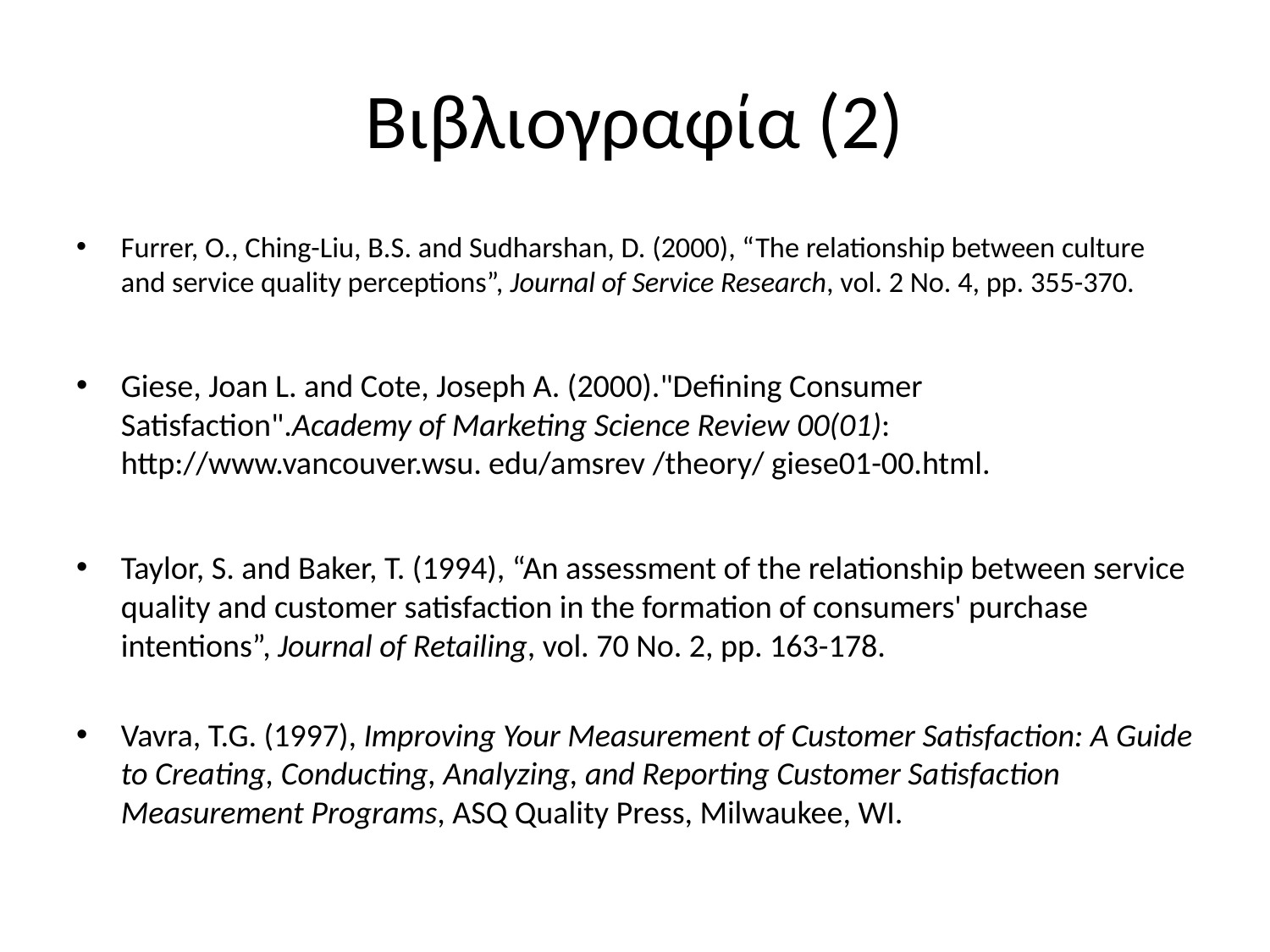

# Βιβλιογραφία (2)
Furrer, O., Ching-Liu, B.S. and Sudharshan, D. (2000), “The relationship between culture and service quality perceptions”, Journal of Service Research, vol. 2 No. 4, pp. 355-370.

Giese, Joan L. and Cote, Joseph A. (2000)."Defining Consumer Satisfaction".Academy of Marketing Science Review 00(01): http://www.vancouver.wsu. edu/amsrev /theory/ giese01-00.html.

Taylor, S. and Baker, T. (1994), “An assessment of the relationship between service quality and customer satisfaction in the formation of consumers' purchase intentions”, Journal of Retailing, vol. 70 No. 2, pp. 163-178.

Vavra, T.G. (1997), Improving Your Measurement of Customer Satisfaction: A Guide to Creating, Conducting, Analyzing, and Reporting Customer Satisfaction Measurement Programs, ASQ Quality Press, Milwaukee, WI.